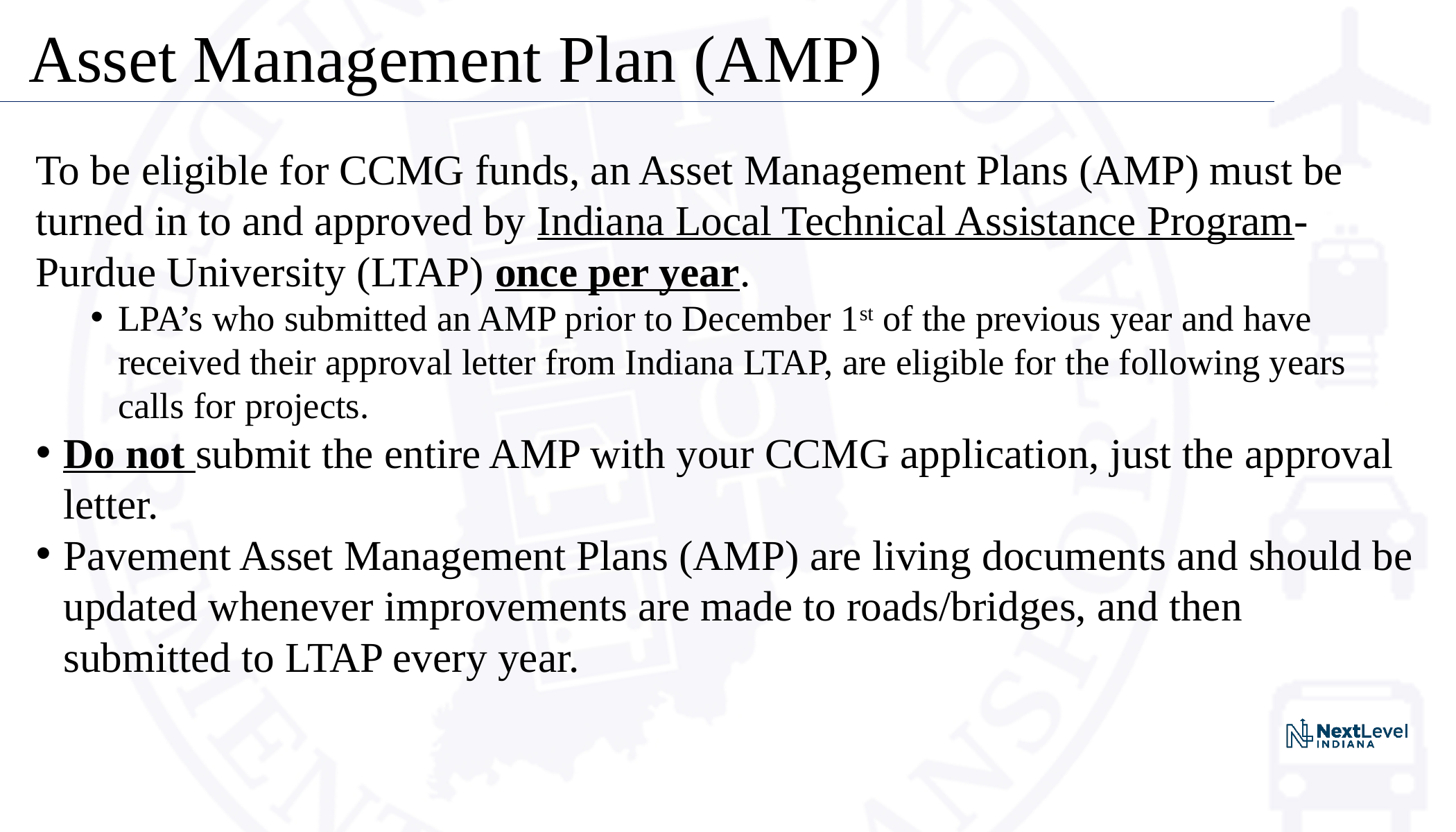

# Asset Management Plan (AMP)

To be eligible for CCMG funds, an Asset Management Plans (AMP) must be turned in to and approved by Indiana Local Technical Assistance Program-Purdue University (LTAP) once per year.
LPA’s who submitted an AMP prior to December 1st of the previous year and have received their approval letter from Indiana LTAP, are eligible for the following years calls for projects.
Do not submit the entire AMP with your CCMG application, just the approval letter.
Pavement Asset Management Plans (AMP) are living documents and should be updated whenever improvements are made to roads/bridges, and then submitted to LTAP every year.